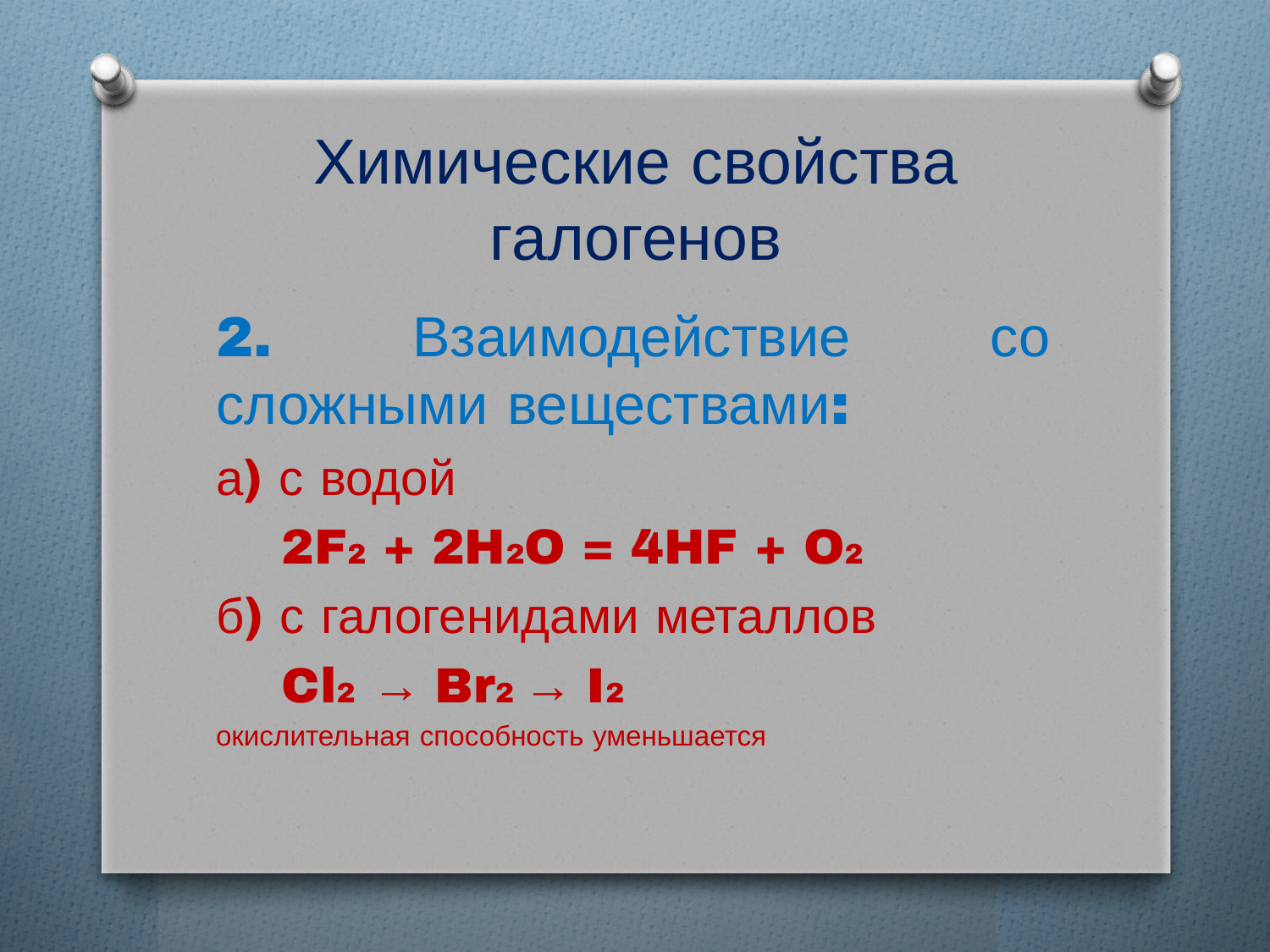

# Химические свойства галогенов
2. Взаимодействие со сложными веществами:
а) с водой
    2F2 + 2H2O = 4HF + O2
б) с галогенидами металлов
    Cl2 → Br2 → I2
окислительная способность уменьшается